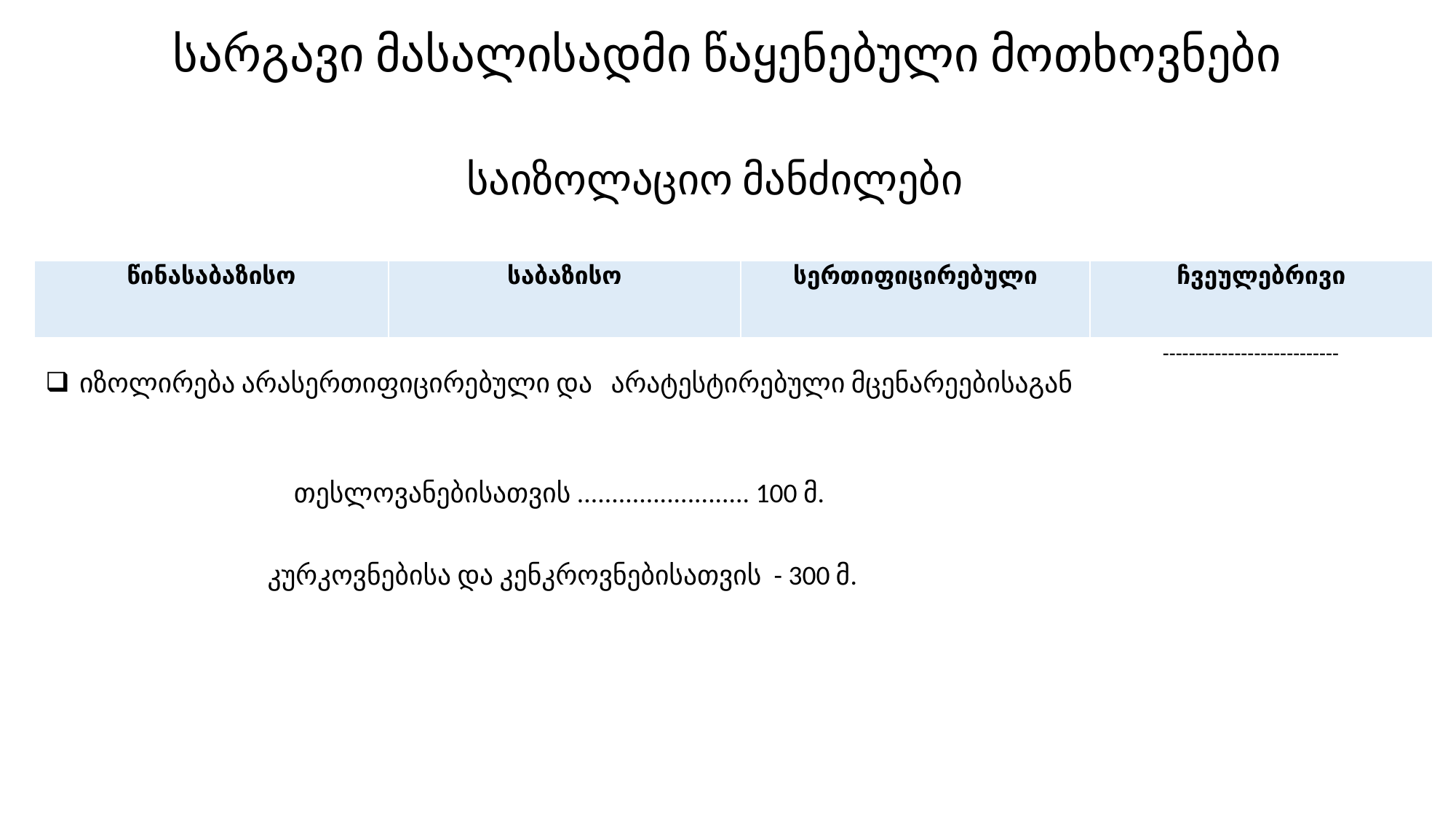

# სარგავი მასალისადმი წაყენებული მოთხოვნები
საიზოლაციო მანძილები
| წინასაბაზისო | საბაზისო | სერთიფიცირებული | ჩვეულებრივი |
| --- | --- | --- | --- |
| იზოლირება არასერთიფიცირებული და არატესტირებული მცენარეებისაგან თესლოვანებისათვის ......................... 100 მ. კურკოვნებისა და კენკროვნებისათვის - 300 მ. |  |  | --------------------------- |